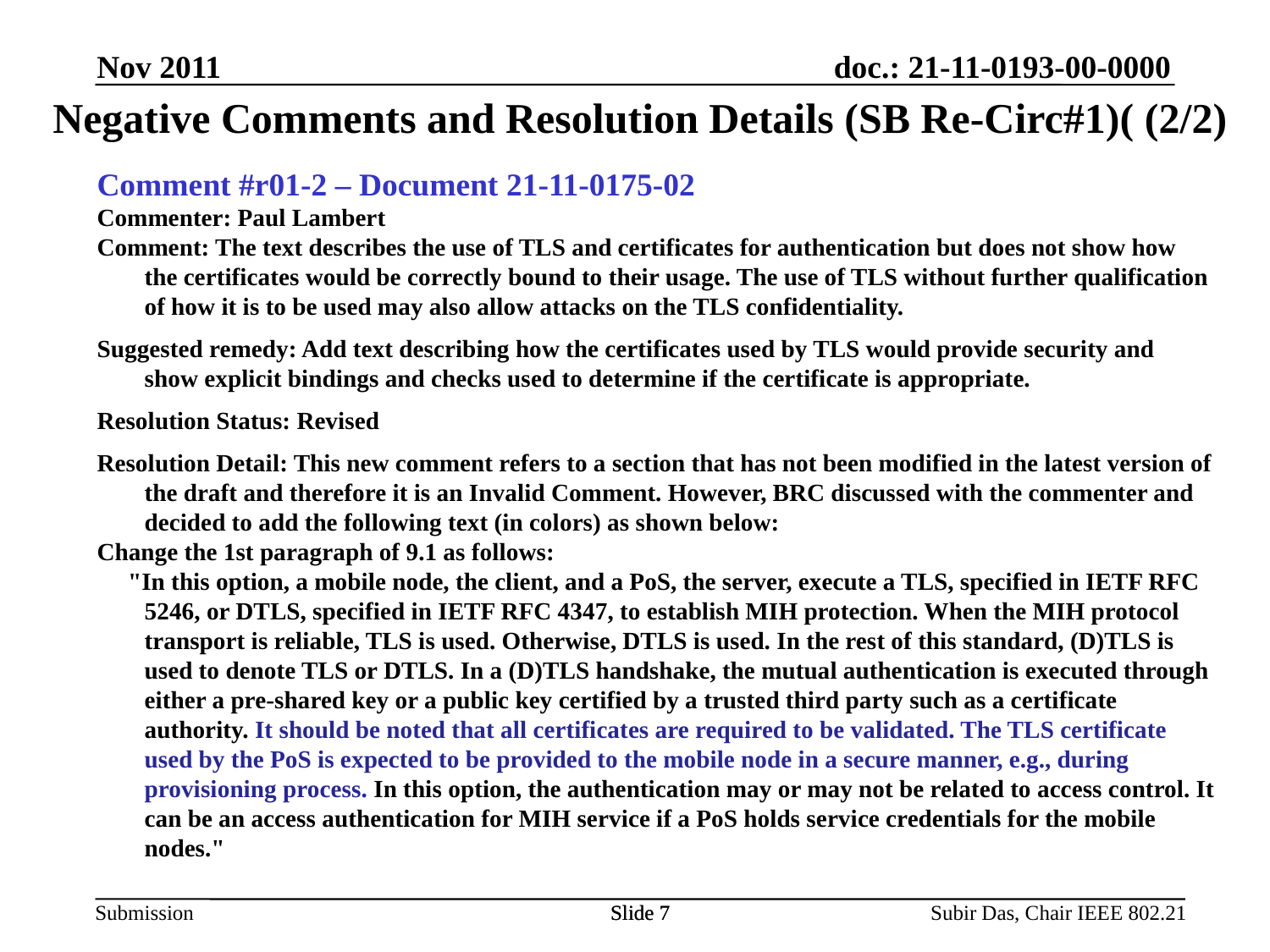

Nov 2011
# Negative Comments and Resolution Details (SB Re-Circ#1)( (2/2)
Comment #r01-2 – Document 21-11-0175-02
Commenter: Paul Lambert
Comment: The text describes the use of TLS and certificates for authentication but does not show how the certificates would be correctly bound to their usage. The use of TLS without further qualification of how it is to be used may also allow attacks on the TLS confidentiality.

Suggested remedy: Add text describing how the certificates used by TLS would provide security and show explicit bindings and checks used to determine if the certificate is appropriate.

Resolution Status: Revised

Resolution Detail: This new comment refers to a section that has not been modified in the latest version of the draft and therefore it is an Invalid Comment. However, BRC discussed with the commenter and decided to add the following text (in colors) as shown below:
Change the 1st paragraph of 9.1 as follows:
     "In this option, a mobile node, the client, and a PoS, the server, execute a TLS, specified in IETF RFC 5246, or DTLS, specified in IETF RFC 4347, to establish MIH protection. When the MIH protocol transport is reliable, TLS is used. Otherwise, DTLS is used. In the rest of this standard, (D)TLS is used to denote TLS or DTLS. In a (D)TLS handshake, the mutual authentication is executed through either a pre-shared key or a public key certified by a trusted third party such as a certificate authority. It should be noted that all certificates are required to be validated. The TLS certificate used by the PoS is expected to be provided to the mobile node in a secure manner, e.g., during provisioning process. In this option, the authentication may or may not be related to access control. It can be an access authentication for MIH service if a PoS holds service credentials for the mobile nodes."

Slide 7
Slide 7
Subir Das, Chair IEEE 802.21